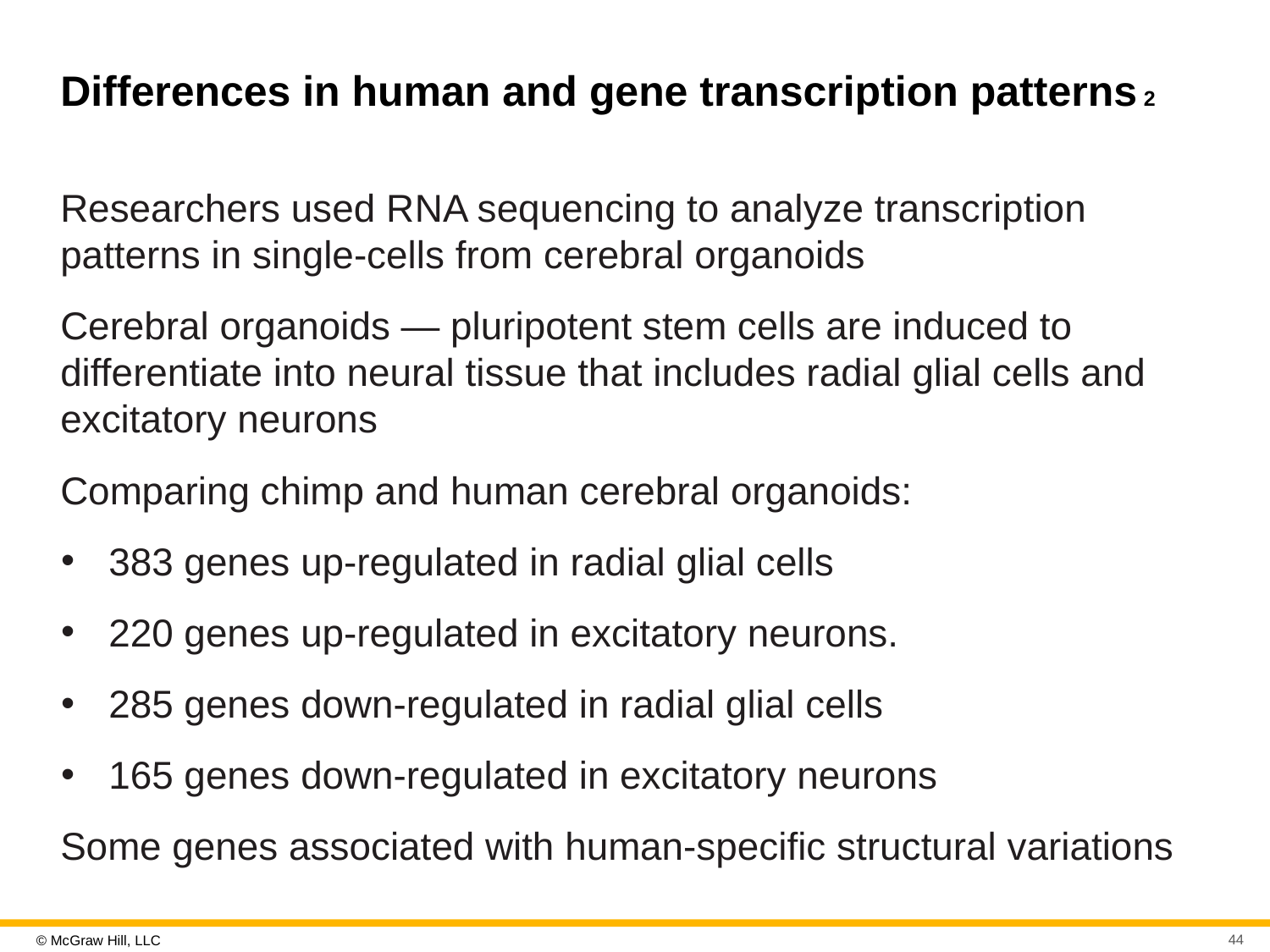

# Differences in human and gene transcription patterns 2
Researchers used R N A sequencing to analyze transcription patterns in single-cells from cerebral organoids
Cerebral organoids — pluripotent stem cells are induced to differentiate into neural tissue that includes radial glial cells and excitatory neurons
Comparing chimp and human cerebral organoids:
383 genes up-regulated in radial glial cells
220 genes up-regulated in excitatory neurons.
285 genes down-regulated in radial glial cells
165 genes down-regulated in excitatory neurons
Some genes associated with human-specific structural variations
44